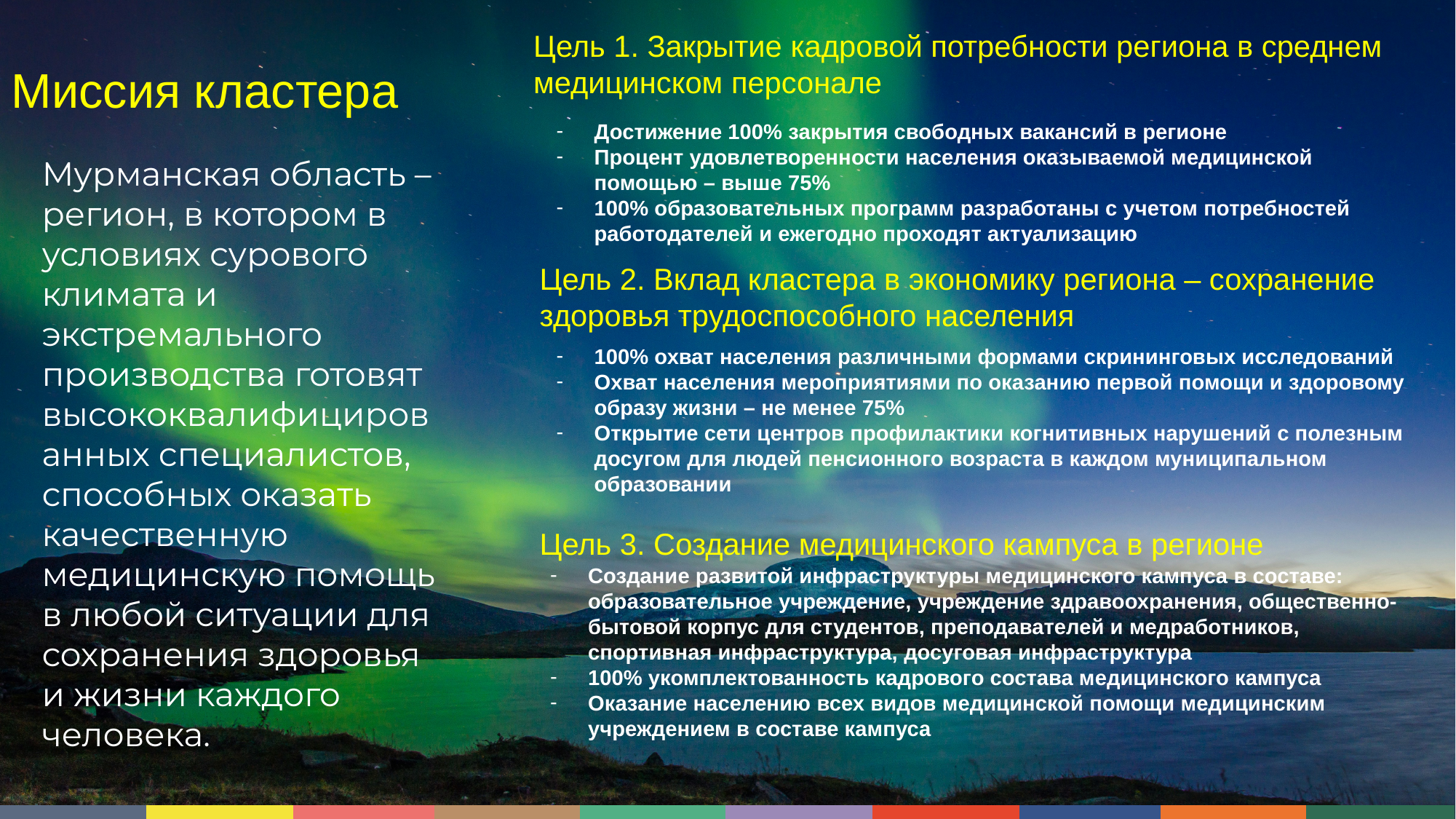

Цель 1. Закрытие кадровой потребности региона в среднем медицинском персонале
Миссия кластера

Достижение 100% закрытия свободных вакансий в регионе
Процент удовлетворенности населения оказываемой медицинской помощью – выше 75%
100% образовательных программ разработаны с учетом потребностей работодателей и ежегодно проходят актуализацию
Мурманская область – регион, в котором в условиях сурового климата и экстремального производства готовят высококвалифицированных специалистов, способных оказать качественную медицинскую помощь в любой ситуации для сохранения здоровья и жизни каждого человека.
Цель 2. Вклад кластера в экономику региона – сохранение здоровья трудоспособного населения

100% охват населения различными формами скрининговых исследований
Охват населения мероприятиями по оказанию первой помощи и здоровому образу жизни – не менее 75%
Открытие сети центров профилактики когнитивных нарушений с полезным досугом для людей пенсионного возраста в каждом муниципальном образовании
Цель 3. Создание медицинского кампуса в регионе
Создание развитой инфраструктуры медицинского кампуса в составе: образовательное учреждение, учреждение здравоохранения, общественно-бытовой корпус для студентов, преподавателей и медработников, спортивная инфраструктура, досуговая инфраструктура
100% укомплектованность кадрового состава медицинского кампуса
Оказание населению всех видов медицинской помощи медицинским учреждением в составе кампуса